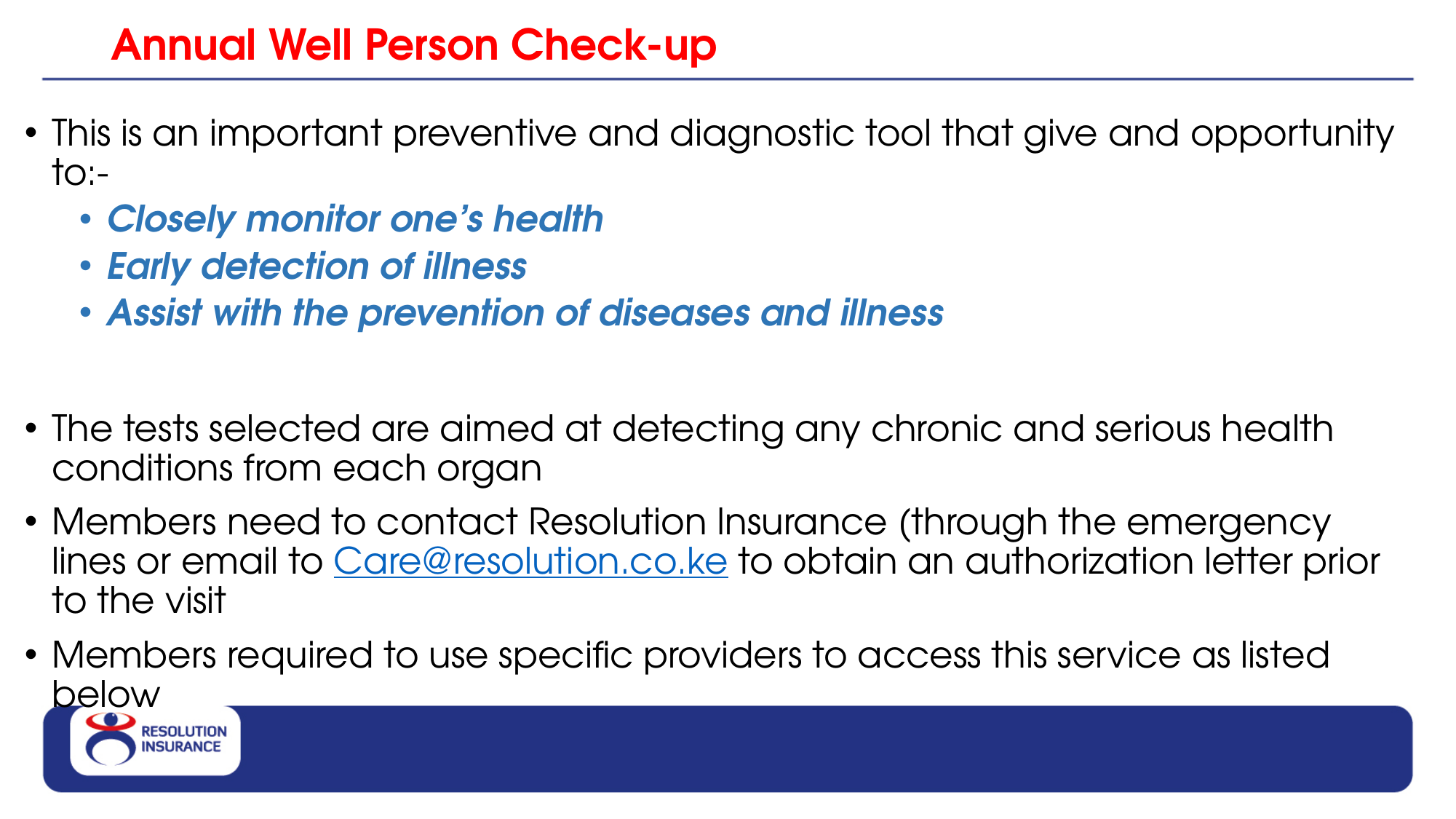

# Annual Well Person Check-up
This is an important preventive and diagnostic tool that give and opportunity to:-
Closely monitor one’s health
Early detection of illness
Assist with the prevention of diseases and illness

The tests selected are aimed at detecting any chronic and serious health conditions from each organ
Members need to contact Resolution Insurance (through the emergency lines or email to Care@resolution.co.ke to obtain an authorization letter prior to the visit
Members required to use specific providers to access this service as listed below